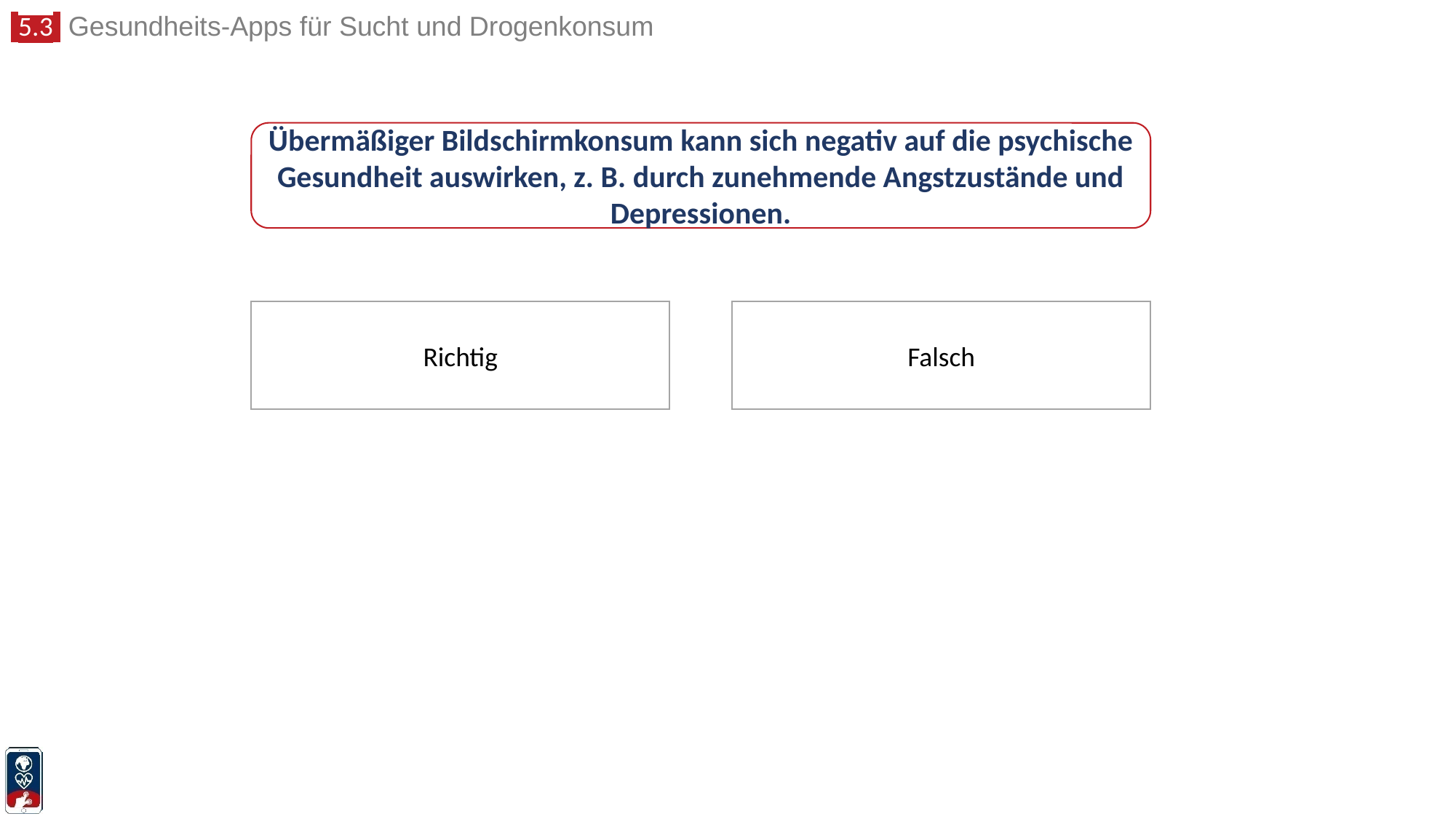

Übermäßiger Bildschirmkonsum kann sich negativ auf die psychische Gesundheit auswirken, z. B. durch zunehmende Angstzustände und Depressionen.
Richtig
Falsch